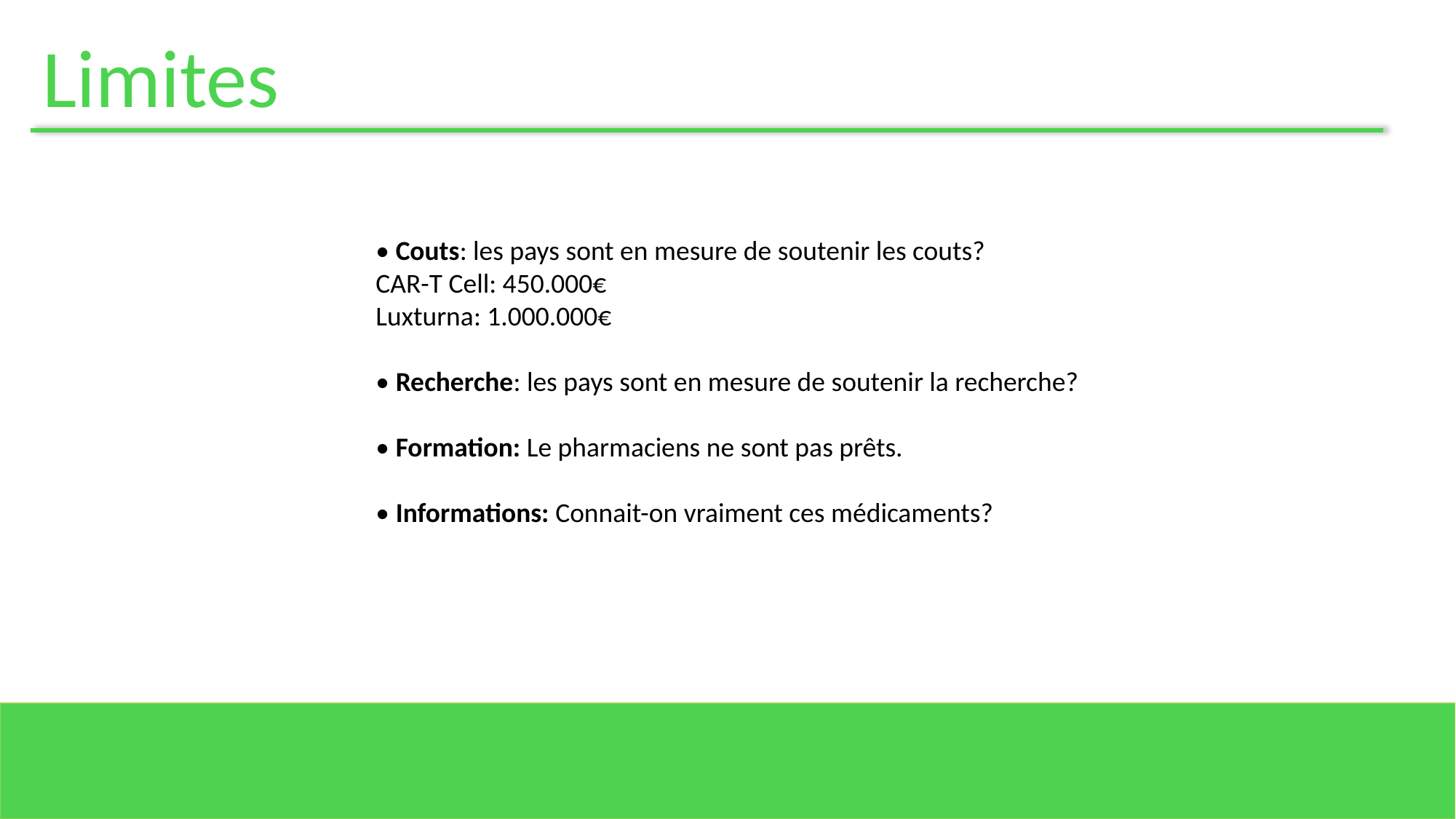

Limites
• Couts: les pays sont en mesure de soutenir les couts?
CAR-T Cell: 450.000€
Luxturna: 1.000.000€

• Recherche: les pays sont en mesure de soutenir la recherche?

• Formation: Le pharmaciens ne sont pas prêts.

• Informations: Connait-on vraiment ces médicaments?